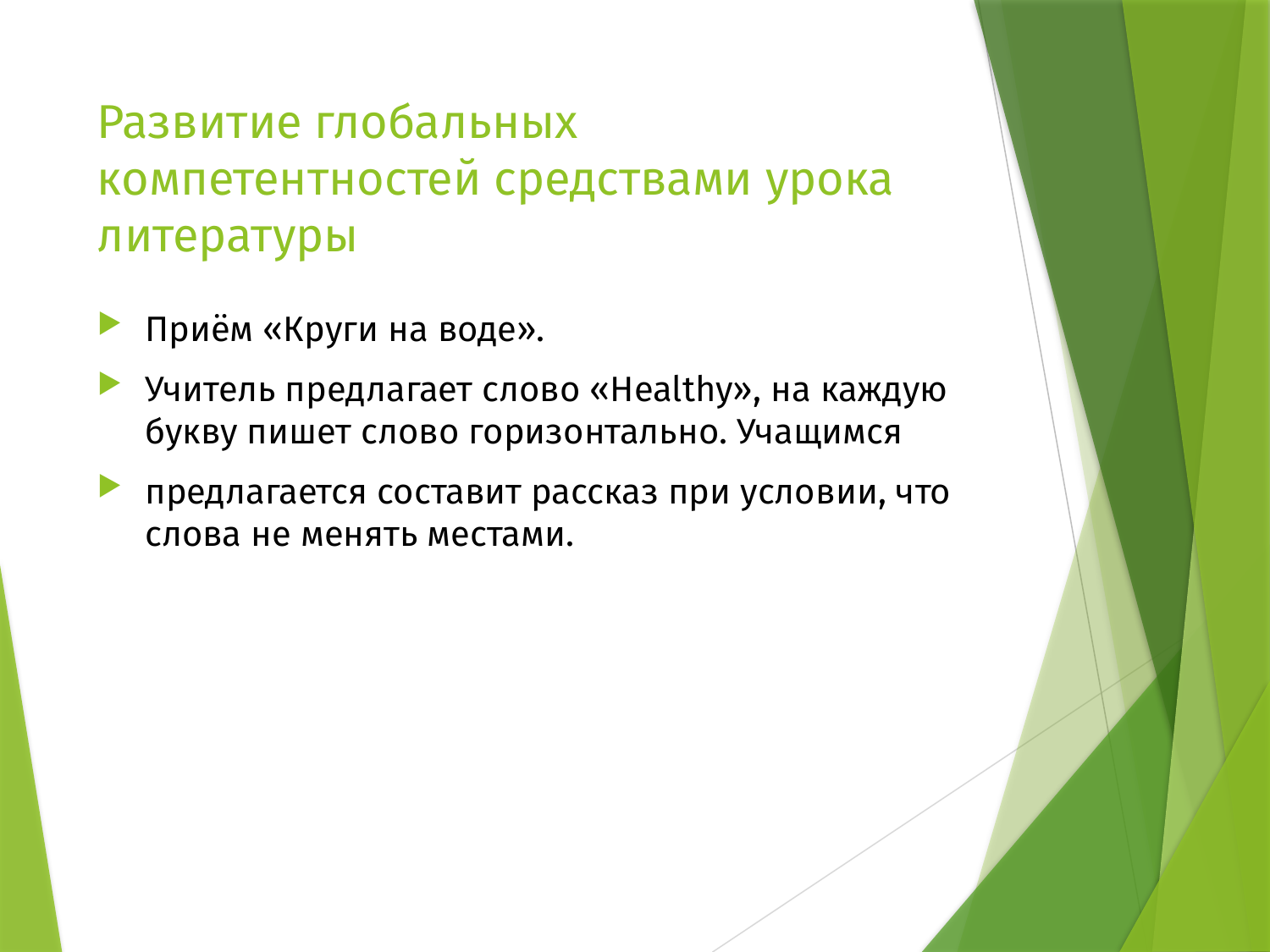

# Развитие глобальных компетентностей средствами урока литературы
Приём «Круги на воде».
Учитель предлагает слово «Healthy», на каждую букву пишет слово горизонтально. Учащимся
предлагается составит рассказ при условии, что слова не менять местами.